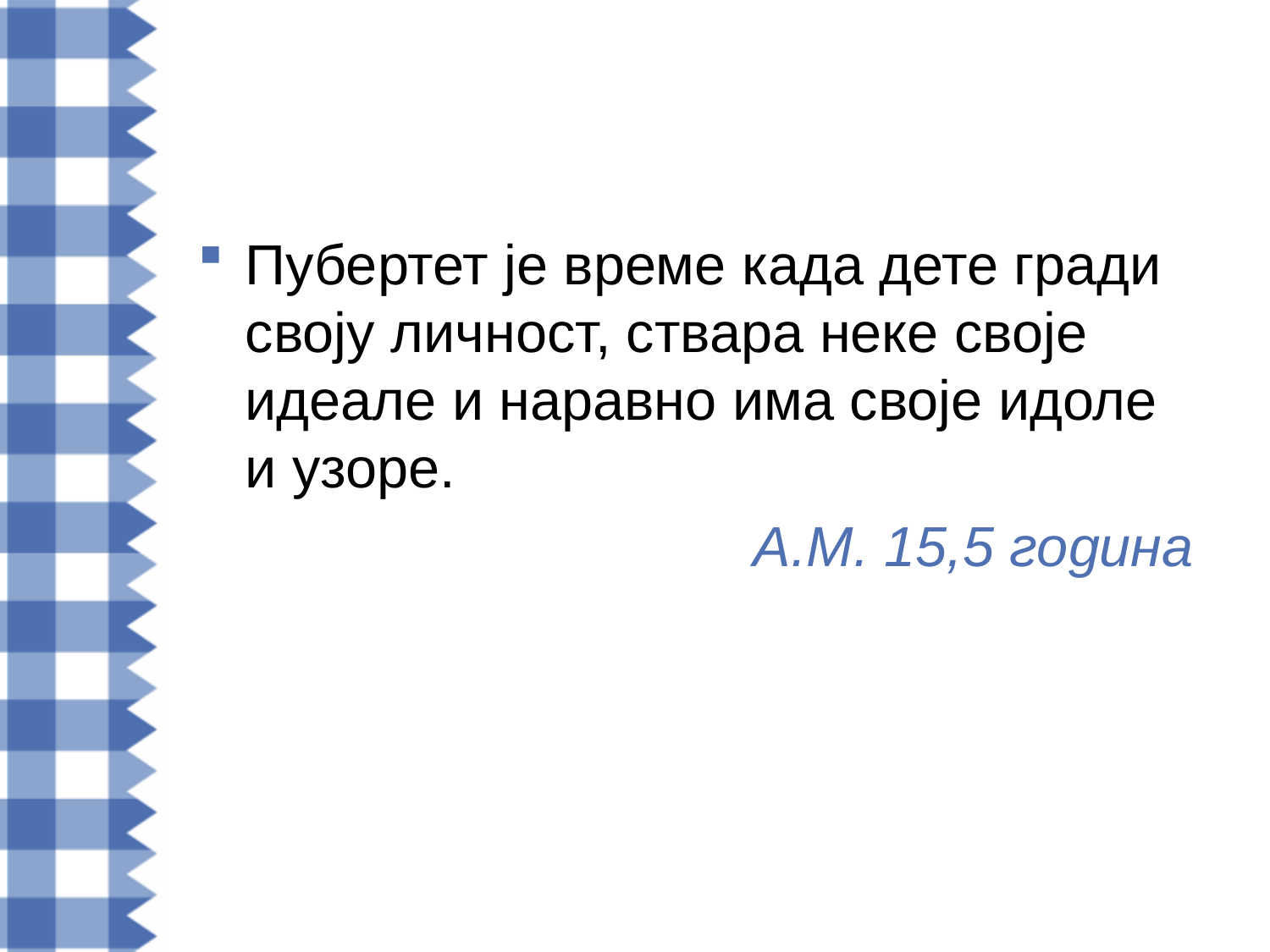

#
Пубертет је време када дете гради своју личност, ствара неке своје идеале и наравно има своје идоле и узоре.
A.M. 15,5 година